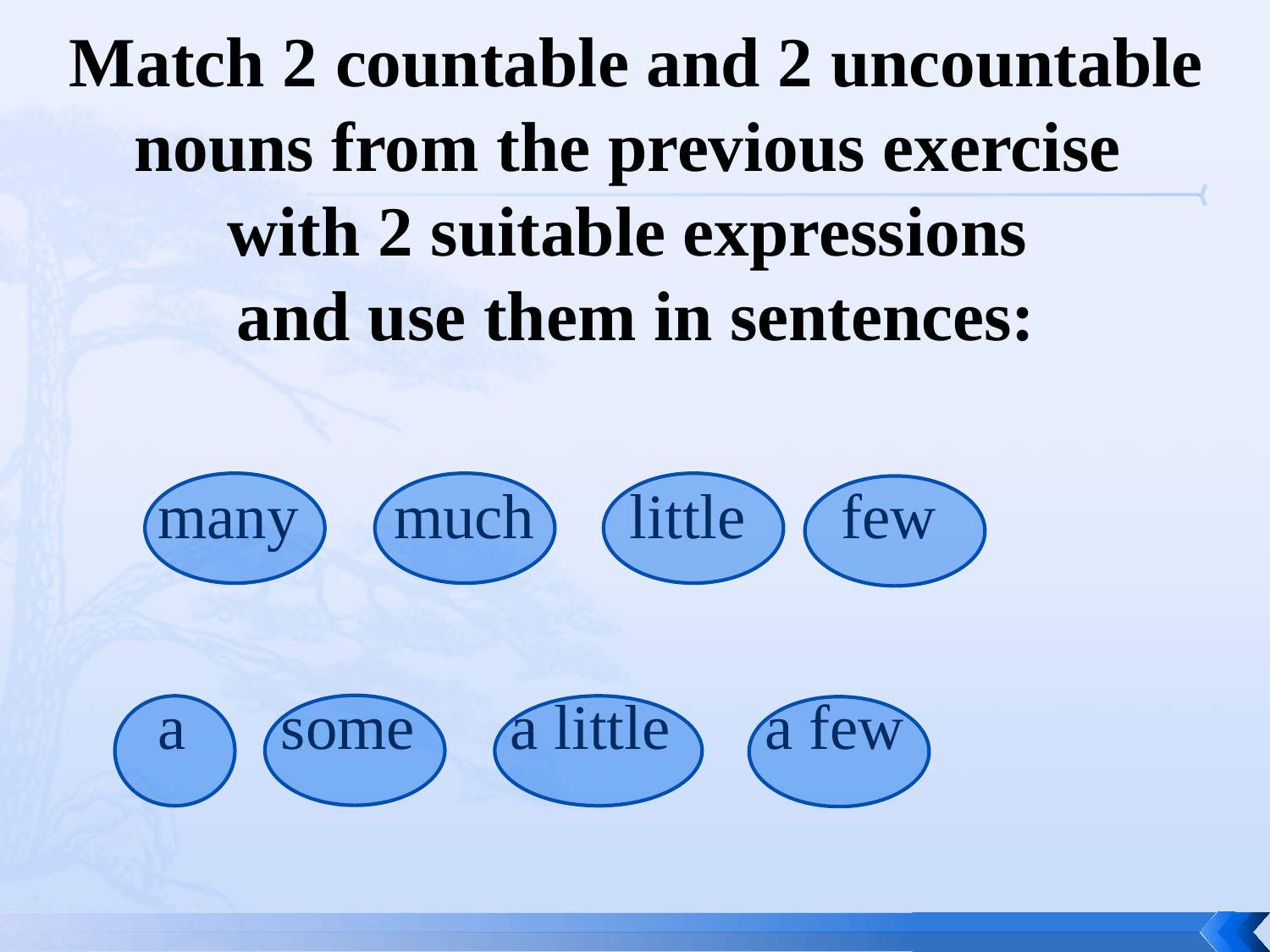

# Match 2 countable and 2 uncountable nouns from the previous exercise with 2 suitable expressions and use them in sentences:

| many much little few a some a little a few |
| --- |